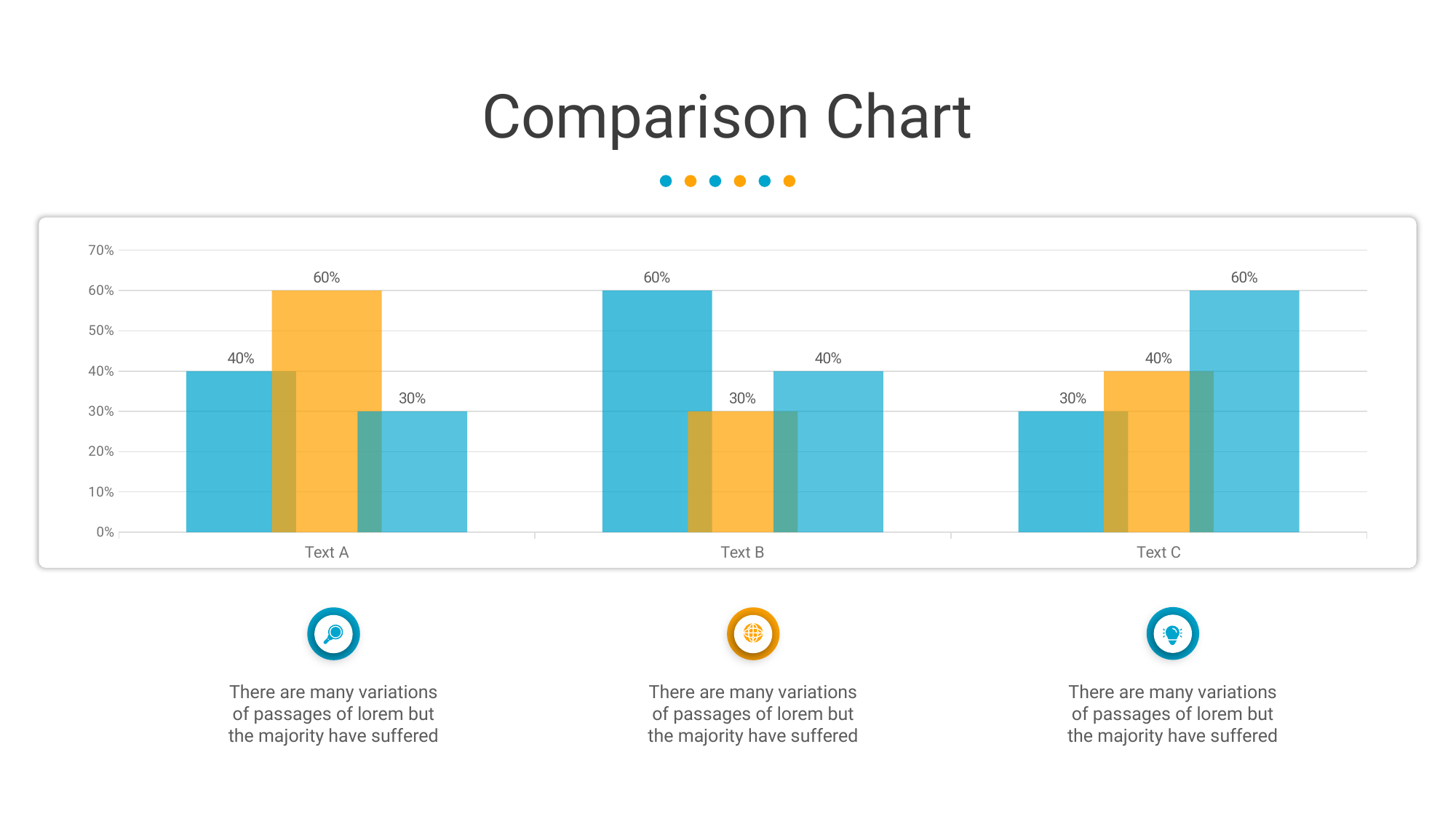

# Comparison Chart

### Chart

| Category | Series 1 | Series 2 | Series 3 |
|---|---|---|---|
| Text A | 0.4 | 0.6 | 0.3 |
| Text B | 0.6 | 0.3 | 0.4 |
| Text C | 0.3 | 0.4 | 0.6 |

There are many variations of passages of lorem but the majority have suffered
There are many variations of passages of lorem but the majority have suffered
There are many variations of passages of lorem but the majority have suffered